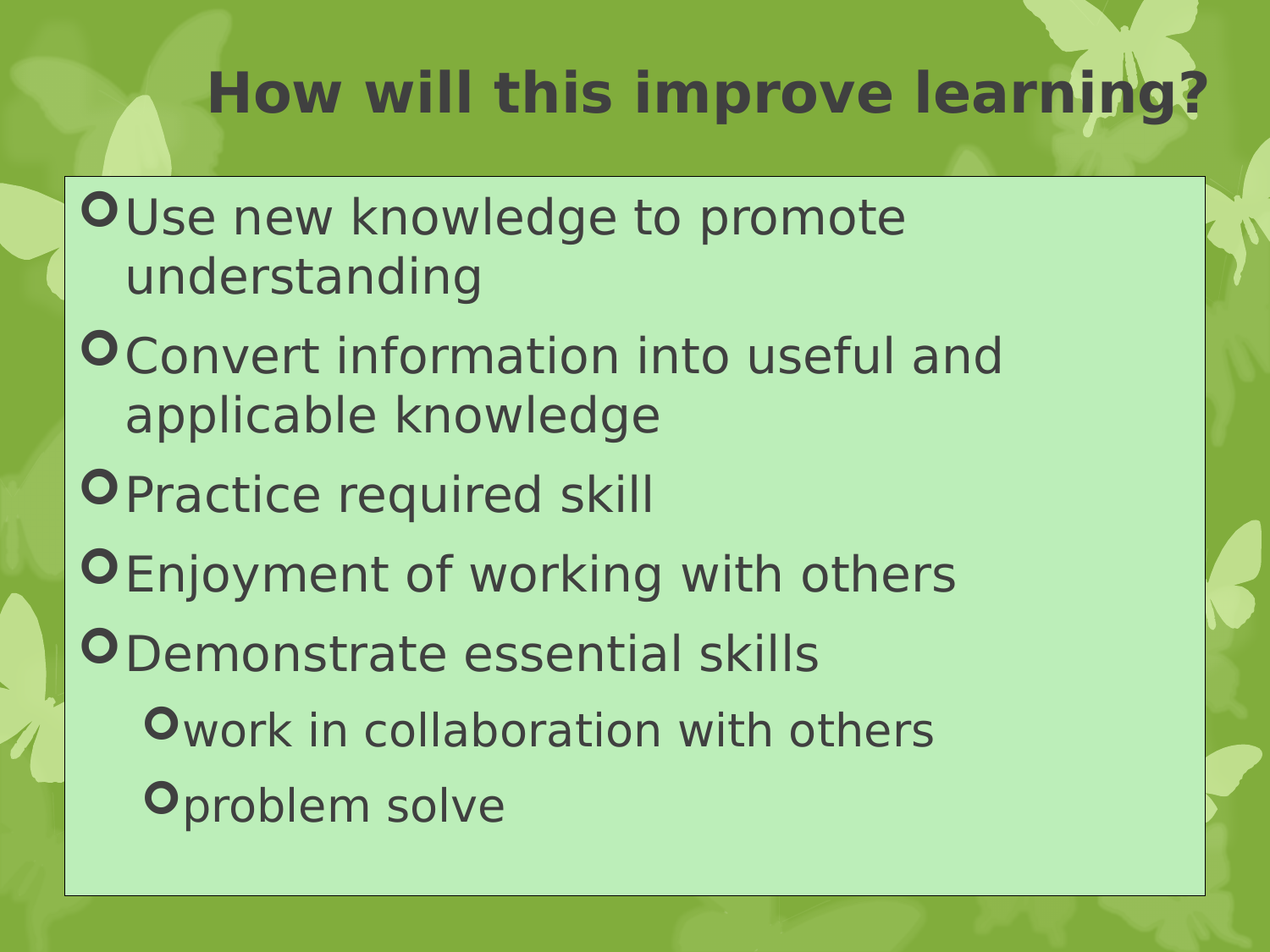

# How will this improve learning?
Use new knowledge to promote understanding
Convert information into useful and applicable knowledge
Practice required skill
Enjoyment of working with others
Demonstrate essential skills
work in collaboration with others
problem solve

7